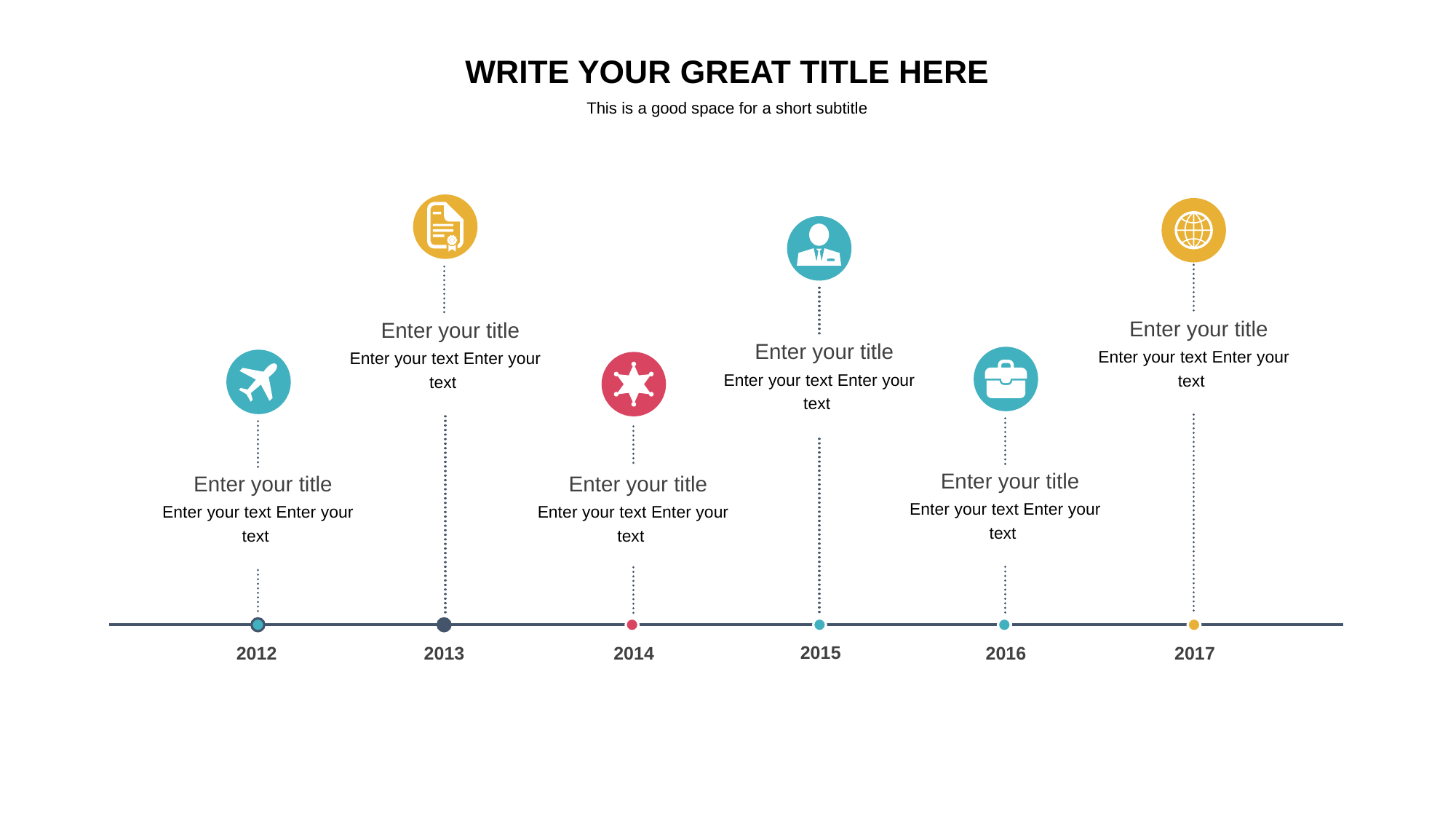

Enter your title
Enter your title
Enter your title
Enter your text Enter your text
Enter your text Enter your text

Enter your text Enter your text
Enter your title
Enter your title
Enter your title
Enter your text Enter your text
Enter your text Enter your text
Enter your text Enter your text

2015
2012
2013
2014
2016
2017